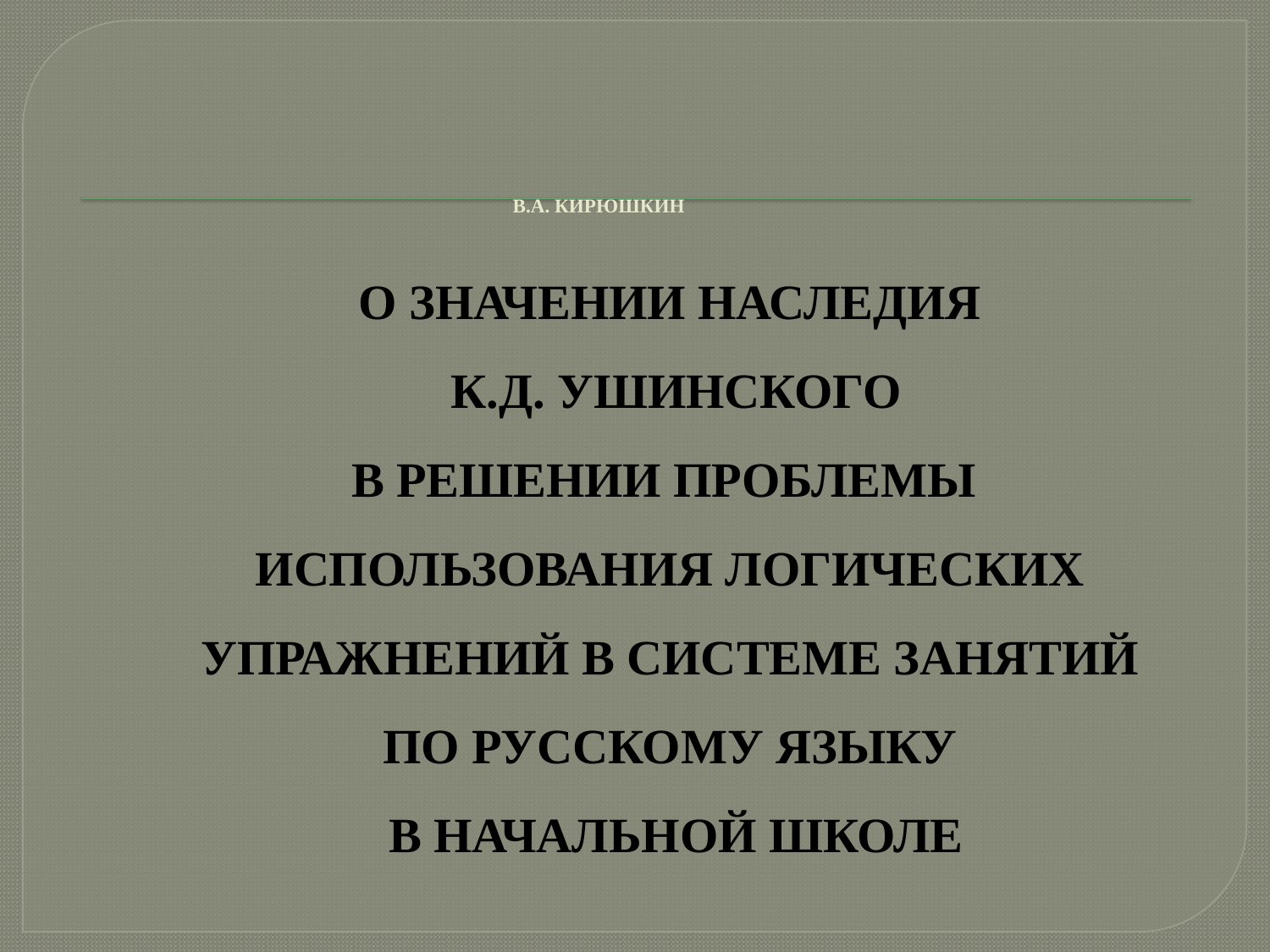

# В.А. КИРЮШКИН

О ЗНАЧЕНИИ НАСЛЕДИЯ
 К.Д. УШИНСКОГО
В РЕШЕНИИ ПРОБЛЕМЫ  ИСПОЛЬЗОВАНИЯ ЛОГИЧЕСКИХ УПРАЖНЕНИЙ В СИСТЕМЕ ЗАНЯТИЙ ПО РУССКОМУ ЯЗЫКУ
 В НАЧАЛЬНОЙ ШКОЛЕ